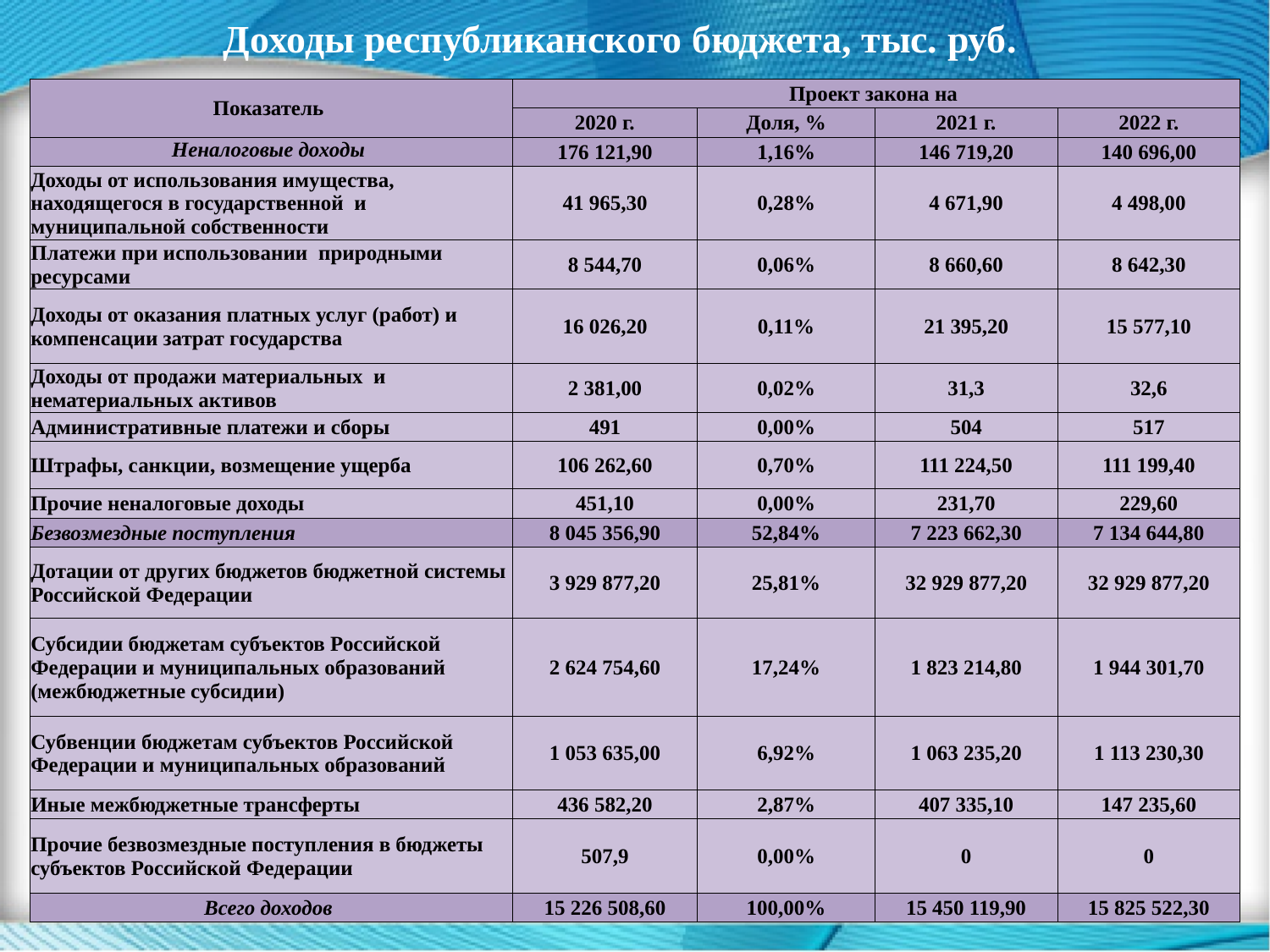

Доходы республиканского бюджета, тыс. руб.
| Показатель | Проект закона на |  |  |  |
| --- | --- | --- | --- | --- |
|  | 2020 г. | Доля, % | 2021 г. | 2022 г. |
| Неналоговые доходы | 176 121,90 | 1,16% | 146 719,20 | 140 696,00 |
| Доходы от использования имущества, находящегося в государственной и муниципальной собственности | 41 965,30 | 0,28% | 4 671,90 | 4 498,00 |
| Платежи при использовании природными ресурсами | 8 544,70 | 0,06% | 8 660,60 | 8 642,30 |
| Доходы от оказания платных услуг (работ) и компенсации затрат государства | 16 026,20 | 0,11% | 21 395,20 | 15 577,10 |
| Доходы от продажи материальных и нематериальных активов | 2 381,00 | 0,02% | 31,3 | 32,6 |
| Административные платежи и сборы | 491 | 0,00% | 504 | 517 |
| Штрафы, санкции, возмещение ущерба | 106 262,60 | 0,70% | 111 224,50 | 111 199,40 |
| Прочие неналоговые доходы | 451,10 | 0,00% | 231,70 | 229,60 |
| Безвозмездные поступления | 8 045 356,90 | 52,84% | 7 223 662,30 | 7 134 644,80 |
| Дотации от других бюджетов бюджетной системы Российской Федерации | 3 929 877,20 | 25,81% | 32 929 877,20 | 32 929 877,20 |
| Субсидии бюджетам субъектов Российской Федерации и муниципальных образований (межбюджетные субсидии) | 2 624 754,60 | 17,24% | 1 823 214,80 | 1 944 301,70 |
| Субвенции бюджетам субъектов Российской Федерации и муниципальных образований | 1 053 635,00 | 6,92% | 1 063 235,20 | 1 113 230,30 |
| Иные межбюджетные трансферты | 436 582,20 | 2,87% | 407 335,10 | 147 235,60 |
| Прочие безвозмездные поступления в бюджеты субъектов Российской Федерации | 507,9 | 0,00% | 0 | 0 |
| Всего доходов | 15 226 508,60 | 100,00% | 15 450 119,90 | 15 825 522,30 |